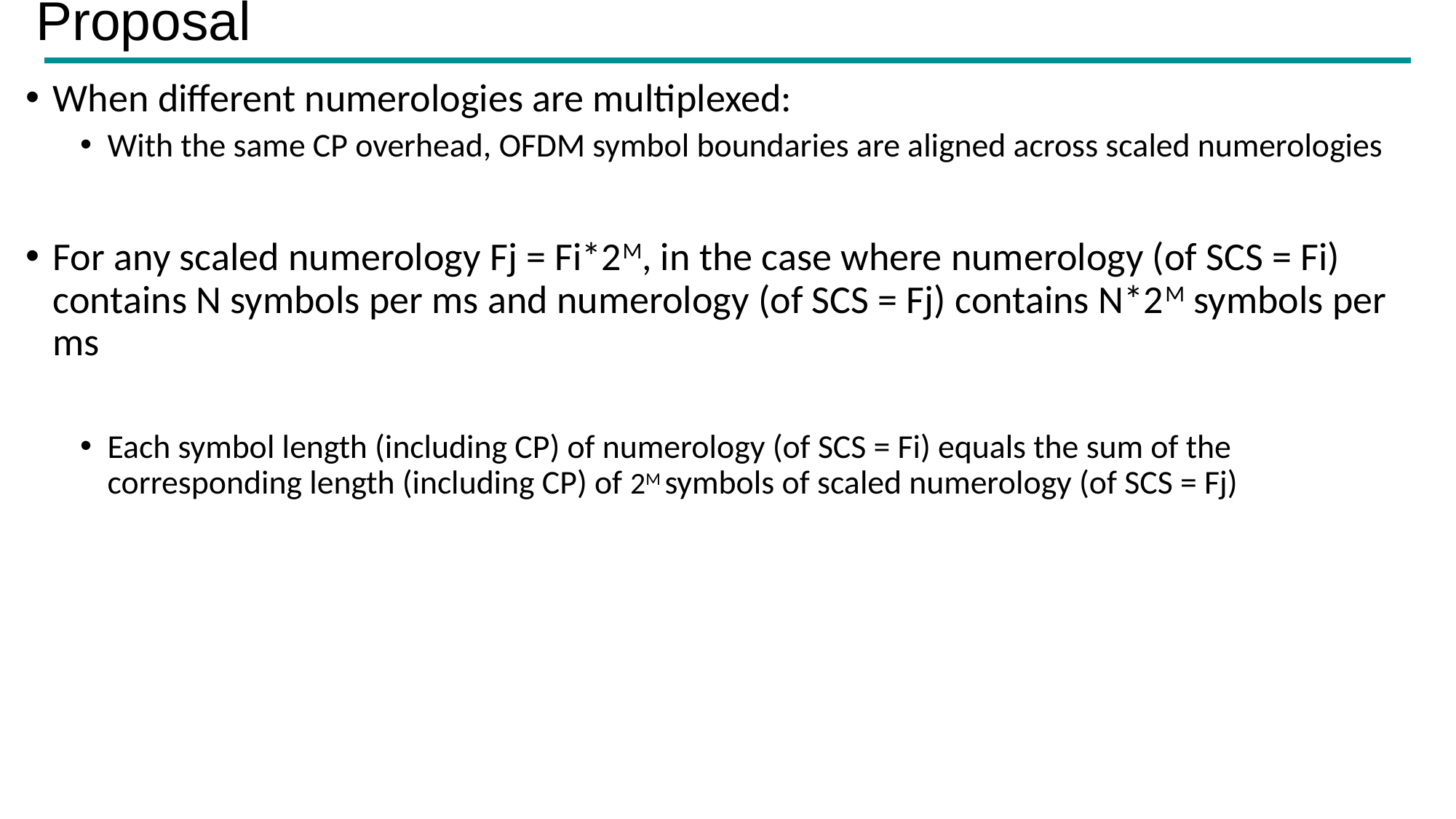

# Proposal
When different numerologies are multiplexed:
With the same CP overhead, OFDM symbol boundaries are aligned across scaled numerologies

For any scaled numerology Fj = Fi*2M, in the case where numerology (of SCS = Fi) contains N symbols per ms and numerology (of SCS = Fj) contains N*2M symbols per ms

Each symbol length (including CP) of numerology (of SCS = Fi) equals the sum of the corresponding length (including CP) of 2M symbols of scaled numerology (of SCS = Fj)